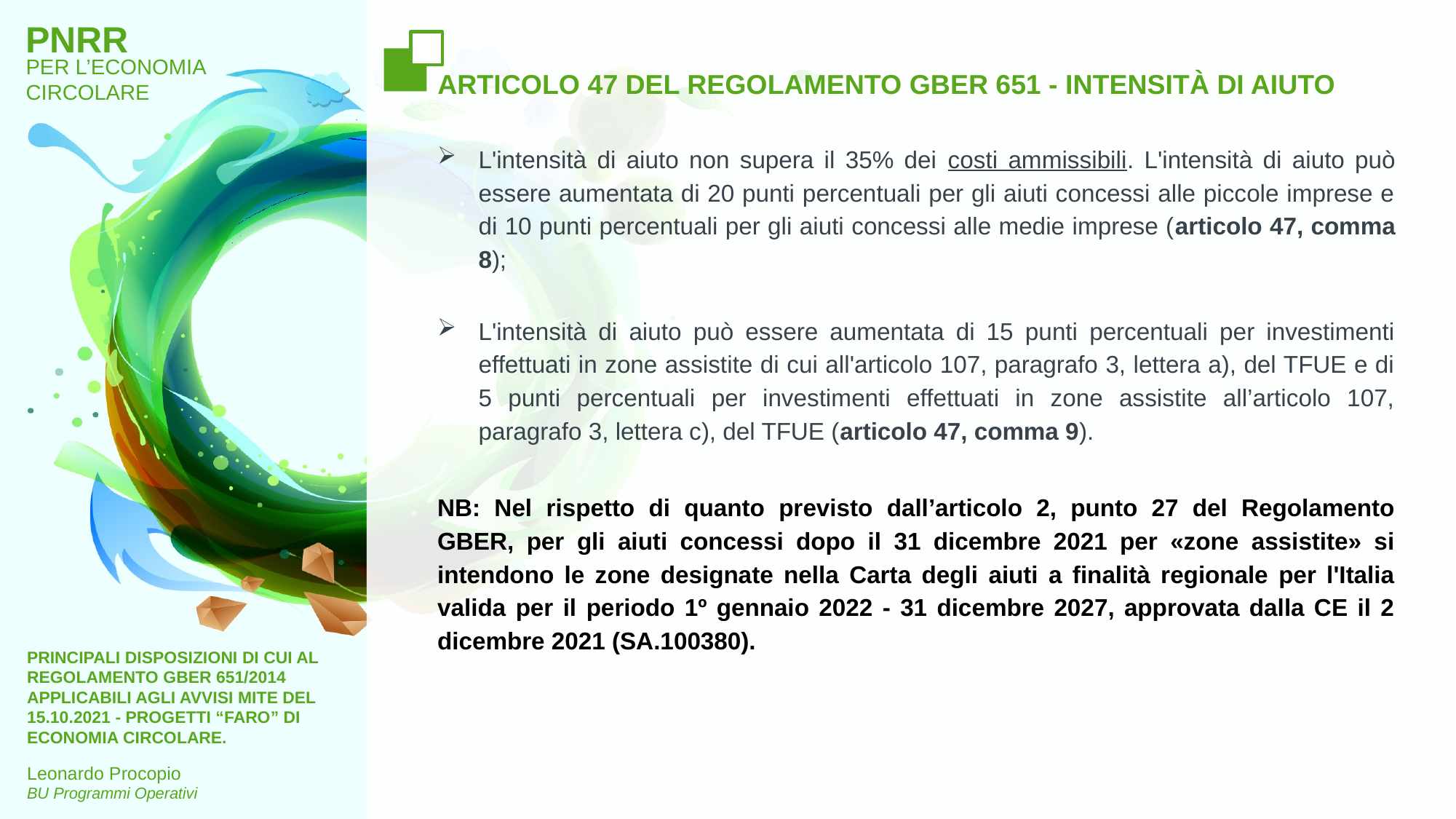

# ARTICOLO 47 DEL REGOLAMENTO GBER 651 - INTENSITÀ DI AIUTO
L'intensità di aiuto non supera il 35% dei costi ammissibili. L'intensità di aiuto può essere aumentata di 20 punti percentuali per gli aiuti concessi alle piccole imprese e di 10 punti percentuali per gli aiuti concessi alle medie imprese (articolo 47, comma 8);

L'intensità di aiuto può essere aumentata di 15 punti percentuali per investimenti effettuati in zone assistite di cui all'articolo 107, paragrafo 3, lettera a), del TFUE e di 5 punti percentuali per investimenti effettuati in zone assistite all’articolo 107, paragrafo 3, lettera c), del TFUE (articolo 47, comma 9).

NB: Nel rispetto di quanto previsto dall’articolo 2, punto 27 del Regolamento GBER, per gli aiuti concessi dopo il 31 dicembre 2021 per «zone assistite» si intendono le zone designate nella Carta degli aiuti a finalità regionale per l'Italia valida per il periodo 1º gennaio 2022 - 31 dicembre 2027, approvata dalla CE il 2 dicembre 2021 (SA.100380).